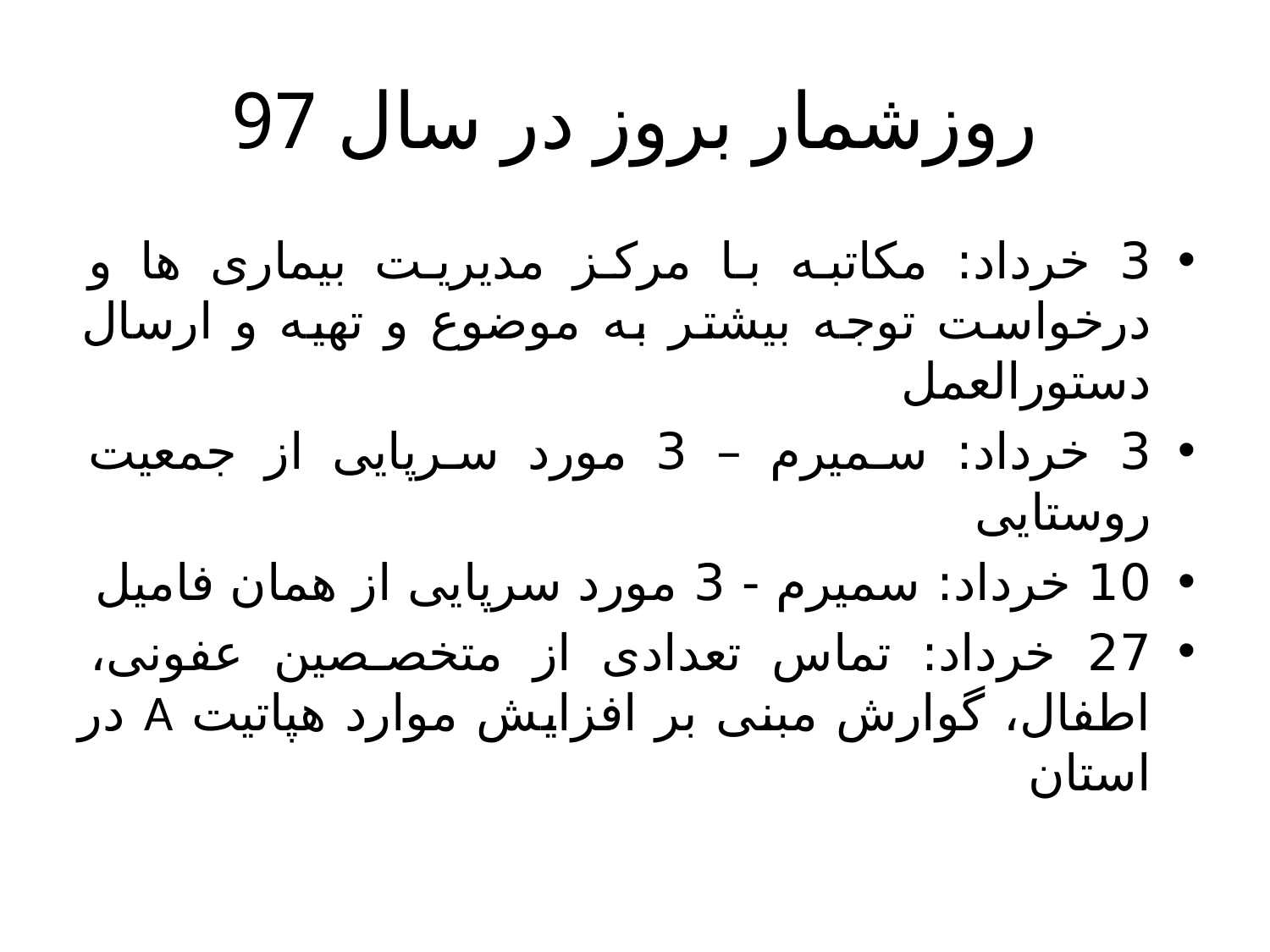

# روزشمار بروز در سال 97
3 خرداد: مکاتبه با مرکز مدیریت بیماری ها و درخواست توجه بیشتر به موضوع و تهیه و ارسال دستورالعمل
3 خرداد: سمیرم – 3 مورد سرپایی از جمعیت روستایی
10 خرداد: سمیرم - 3 مورد سرپایی از همان فامیل
27 خرداد: تماس تعدادی از متخصصین عفونی، اطفال، گوارش مبنی بر افزایش موارد هپاتیت A در استان